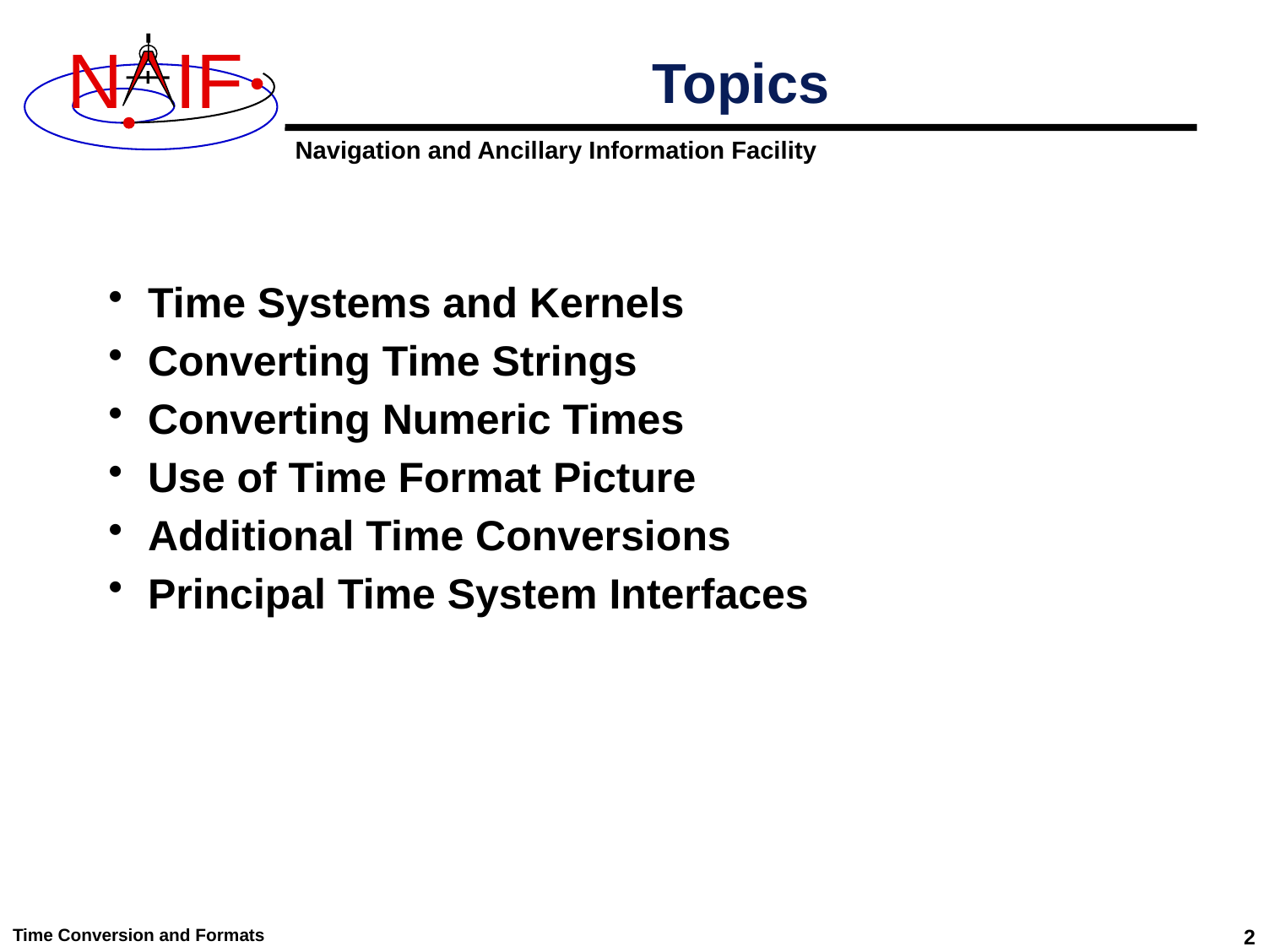

# Topics
Time Systems and Kernels
Converting Time Strings
Converting Numeric Times
Use of Time Format Picture
Additional Time Conversions
Principal Time System Interfaces
Time Conversion and Formats
2